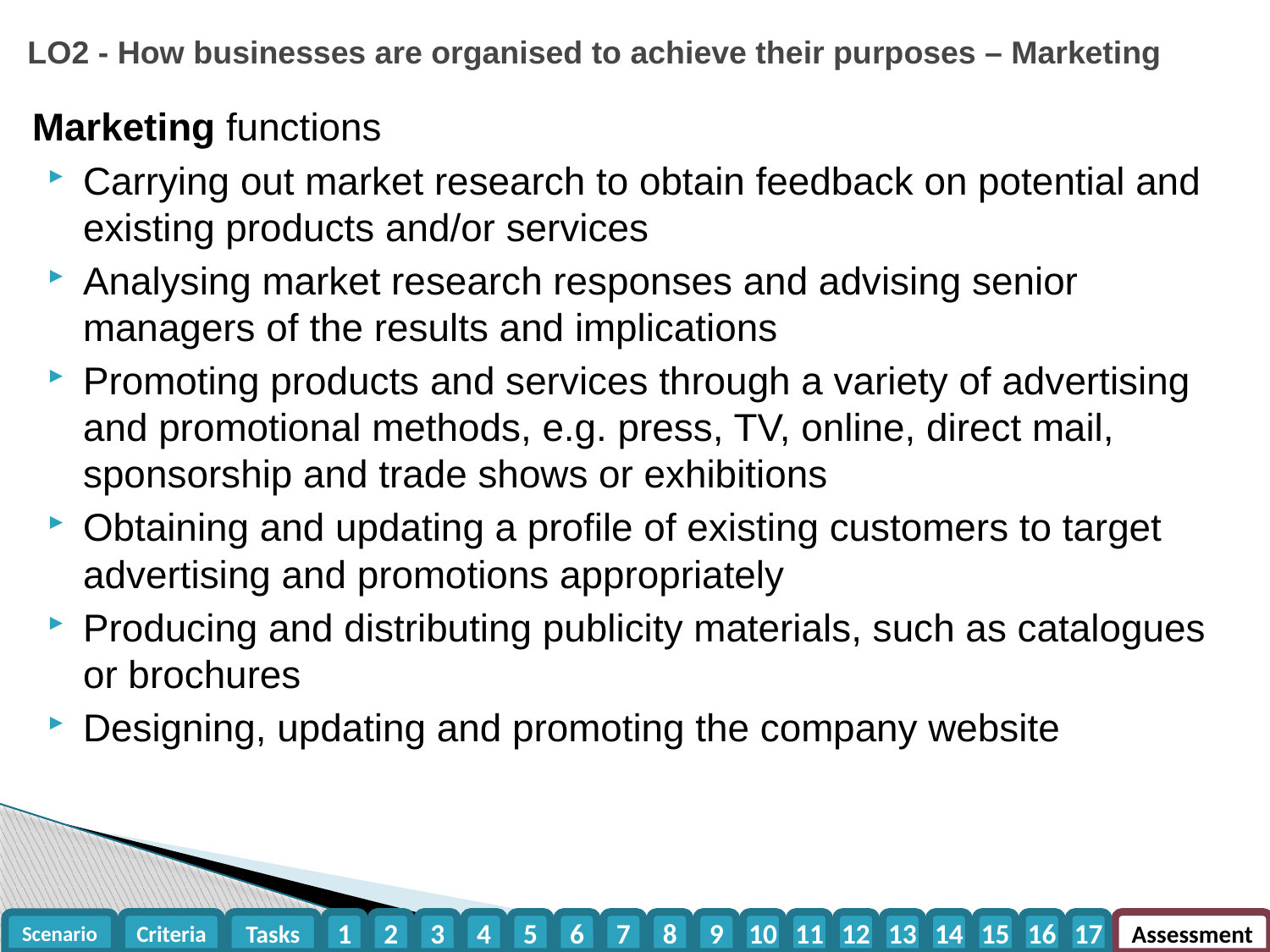

LO2 - How businesses are organised to achieve their purposes – Marketing
Marketing functions
Carrying out market research to obtain feedback on potential and existing products and/or services
Analysing market research responses and advising senior managers of the results and implications
Promoting products and services through a variety of advertising and promotional methods, e.g. press, TV, online, direct mail, sponsorship and trade shows or exhibitions
Obtaining and updating a profile of existing customers to target advertising and promotions appropriately
Producing and distributing publicity materials, such as catalogues or brochures
Designing, updating and promoting the company website